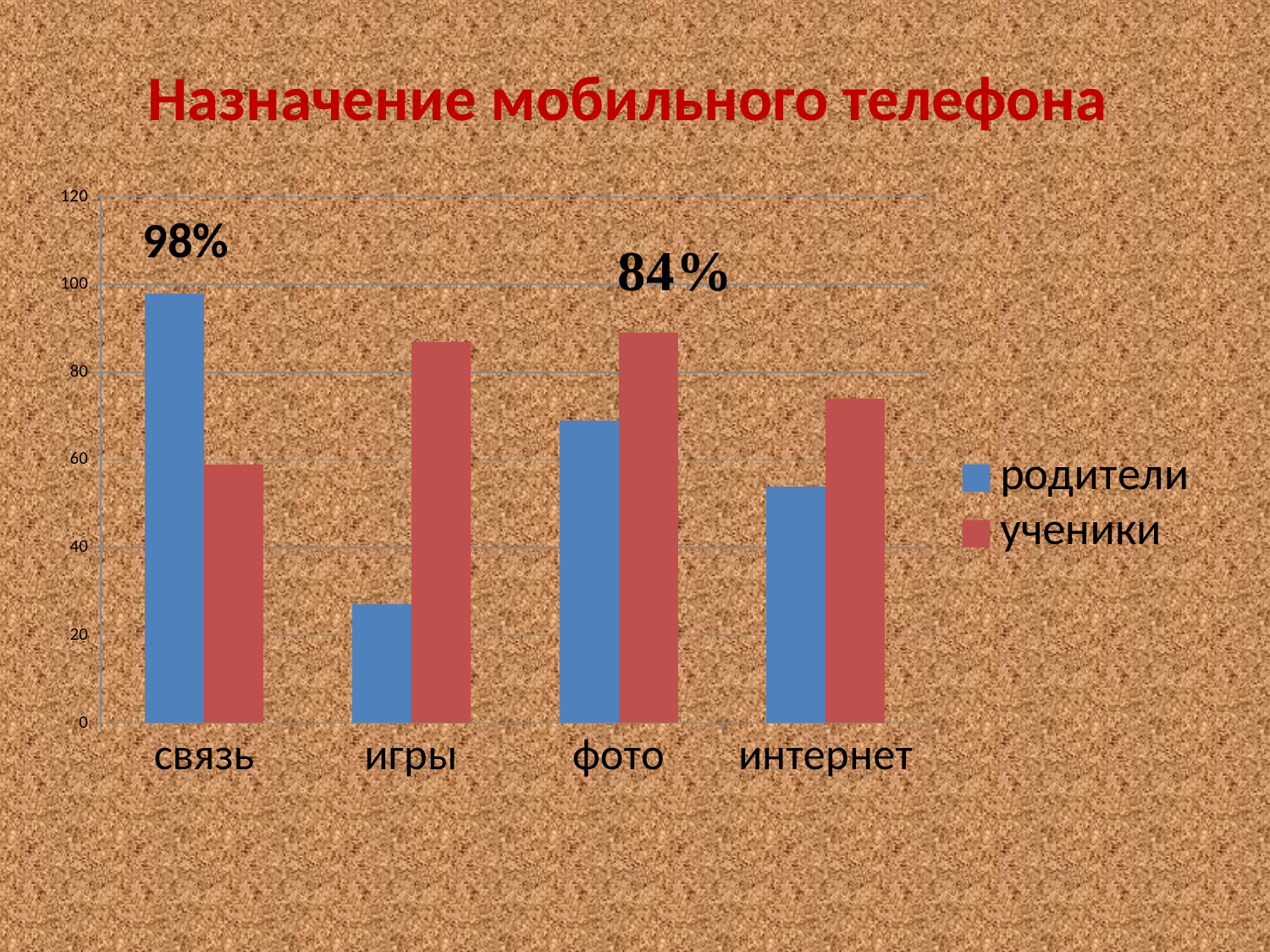

Назначение мобильного телефона

### Chart

| Category | родители | ученики |
|---|---|---|
| связь | 98.0 | 59.0 |
| игры | 27.0 | 87.0 |
| фото | 69.0 | 89.0 |
| интернет | 54.0 | 74.0 |
98%